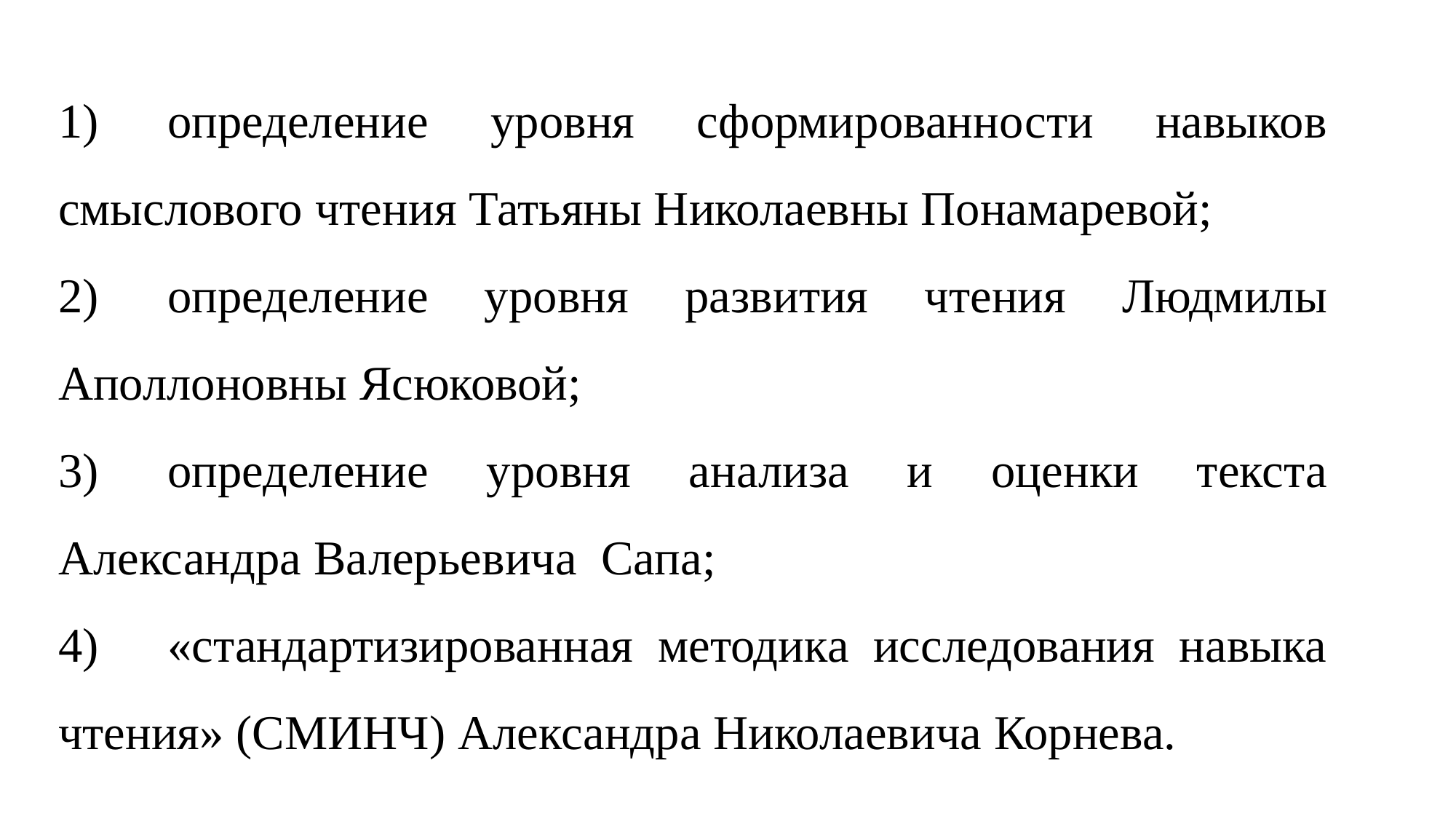

1)	определение уровня сформированности навыков смыслового чтения Татьяны Николаевны Понамаревой;
2)	определение уровня развития чтения Людмилы Аполлоновны Ясюковой;
3)	определение уровня анализа и оценки текста Александра Валерьевича  Сапа;
4)	«стандартизированная методика исследования навыка чтения» (СМИНЧ) Александра Николаевича Корнева.